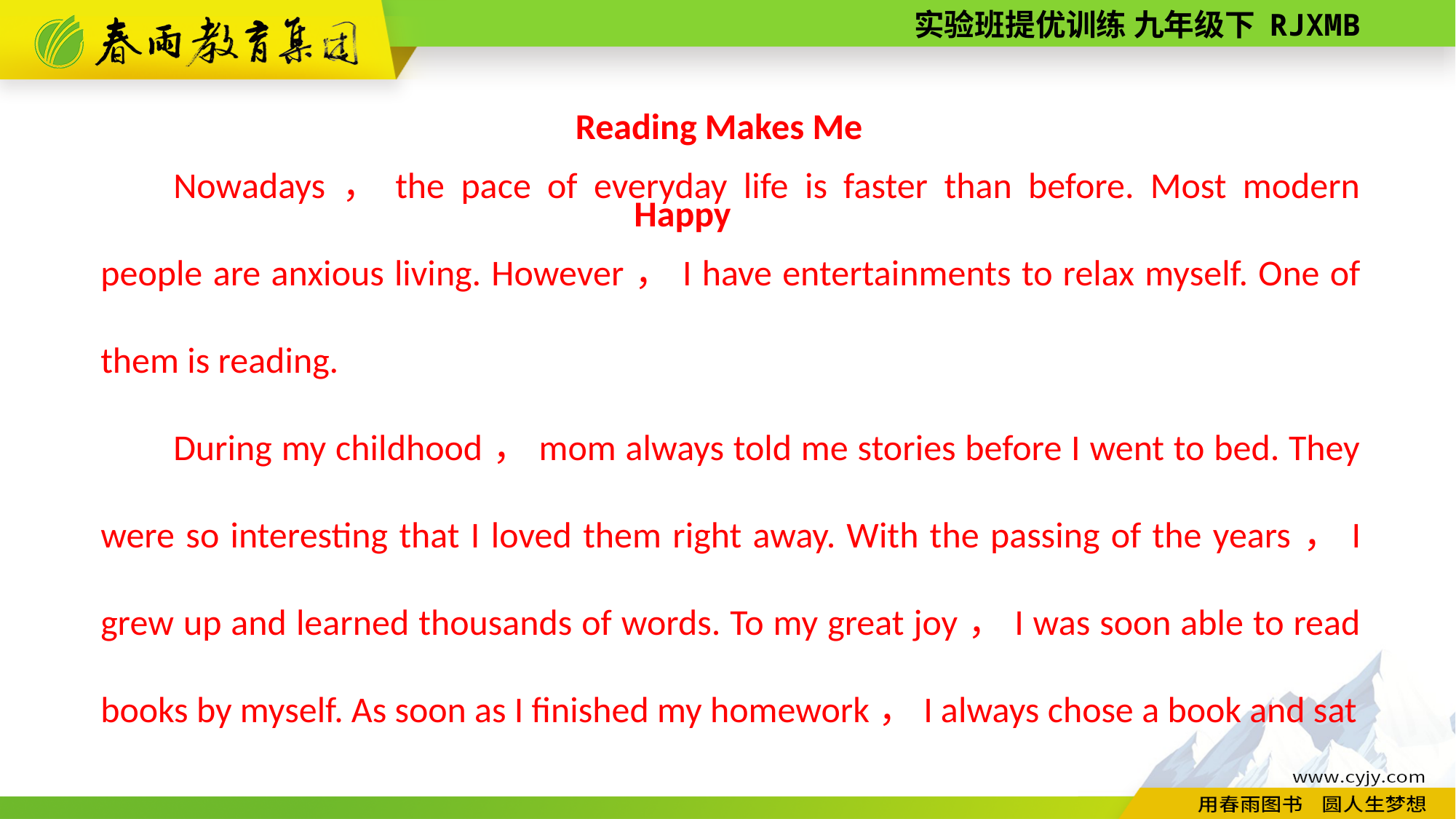

Reading Makes Me Happy
Nowadays，the pace of everyday life is faster than before. Most modern people are anxious living. However，I have entertainments to relax myself. One of them is reading.
During my childhood，mom always told me stories before I went to bed. They were so interesting that I loved them right away. With the passing of the years，I grew up and learned thousands of words. To my great joy，I was soon able to read books by myself. As soon as I finished my homework，I always chose a book and sat